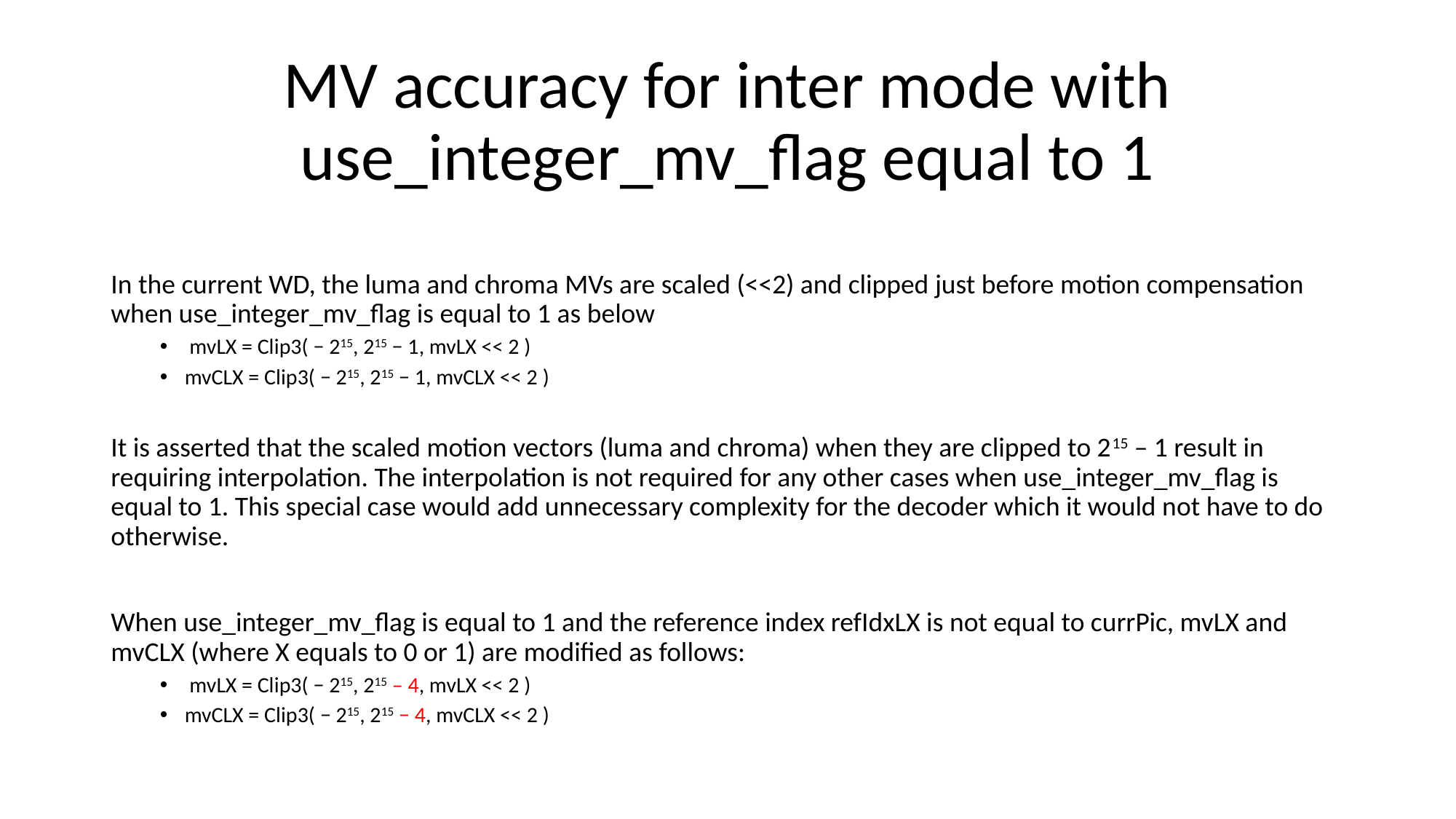

# MV accuracy for inter mode with use_integer_mv_flag equal to 1

In the current WD, the luma and chroma MVs are scaled (<<2) and clipped just before motion compensation when use_integer_mv_flag is equal to 1 as below
 mvLX = Clip3( − 215, 215 − 1, mvLX << 2 )
mvCLX = Clip3( − 215, 215 − 1, mvCLX << 2 )

It is asserted that the scaled motion vectors (luma and chroma) when they are clipped to 215 – 1 result in requiring interpolation. The interpolation is not required for any other cases when use_integer_mv_flag is equal to 1. This special case would add unnecessary complexity for the decoder which it would not have to do otherwise.

When use_integer_mv_flag is equal to 1 and the reference index refIdxLX is not equal to currPic, mvLX and mvCLX (where X equals to 0 or 1) are modified as follows:
 mvLX = Clip3( − 215, 215 – 4, mvLX << 2 )
mvCLX = Clip3( − 215, 215 − 4, mvCLX << 2 )